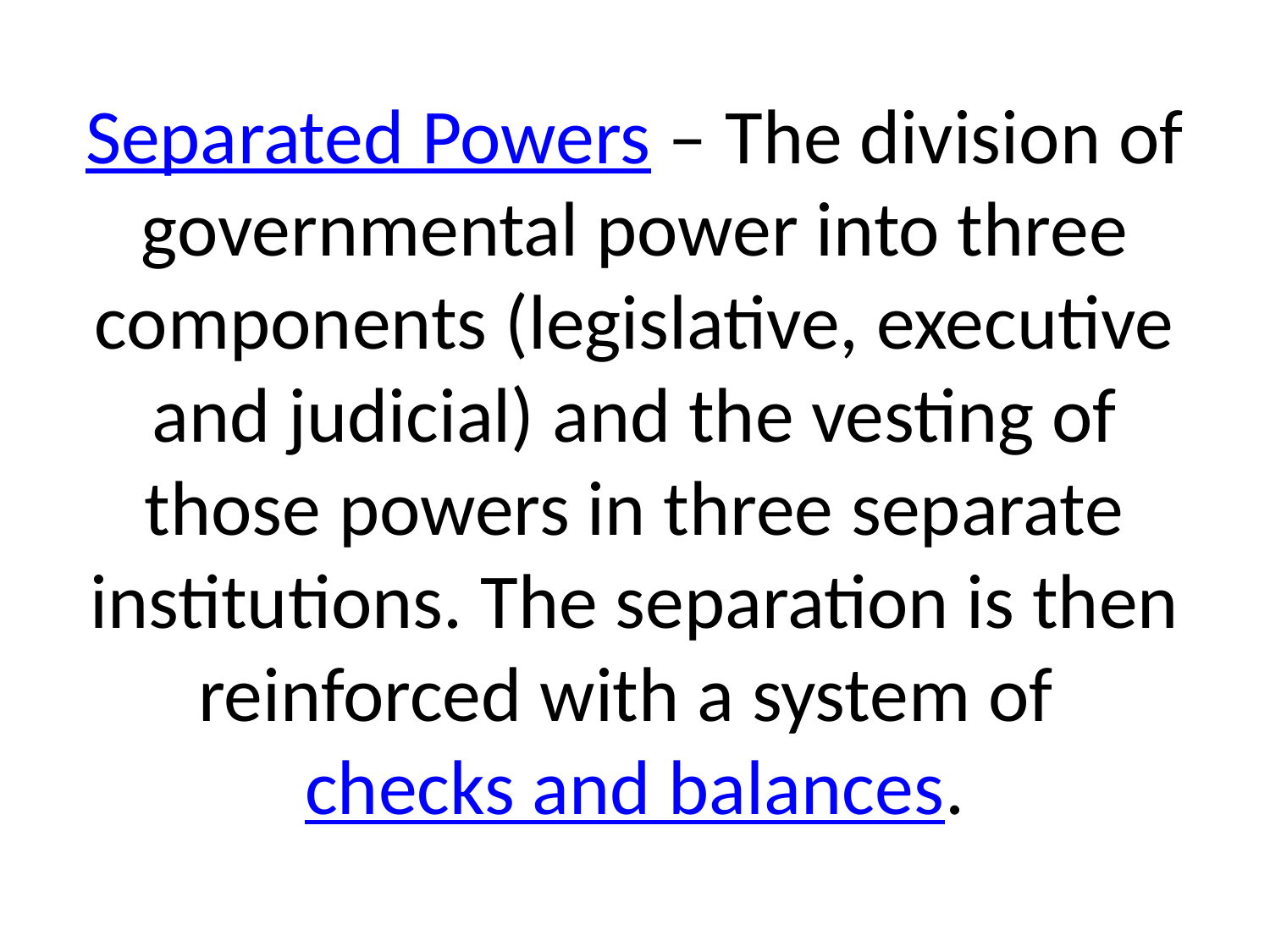

# Separated Powers – The division of governmental power into three components (legislative, executive and judicial) and the vesting of those powers in three separate institutions. The separation is then reinforced with a system of checks and balances.